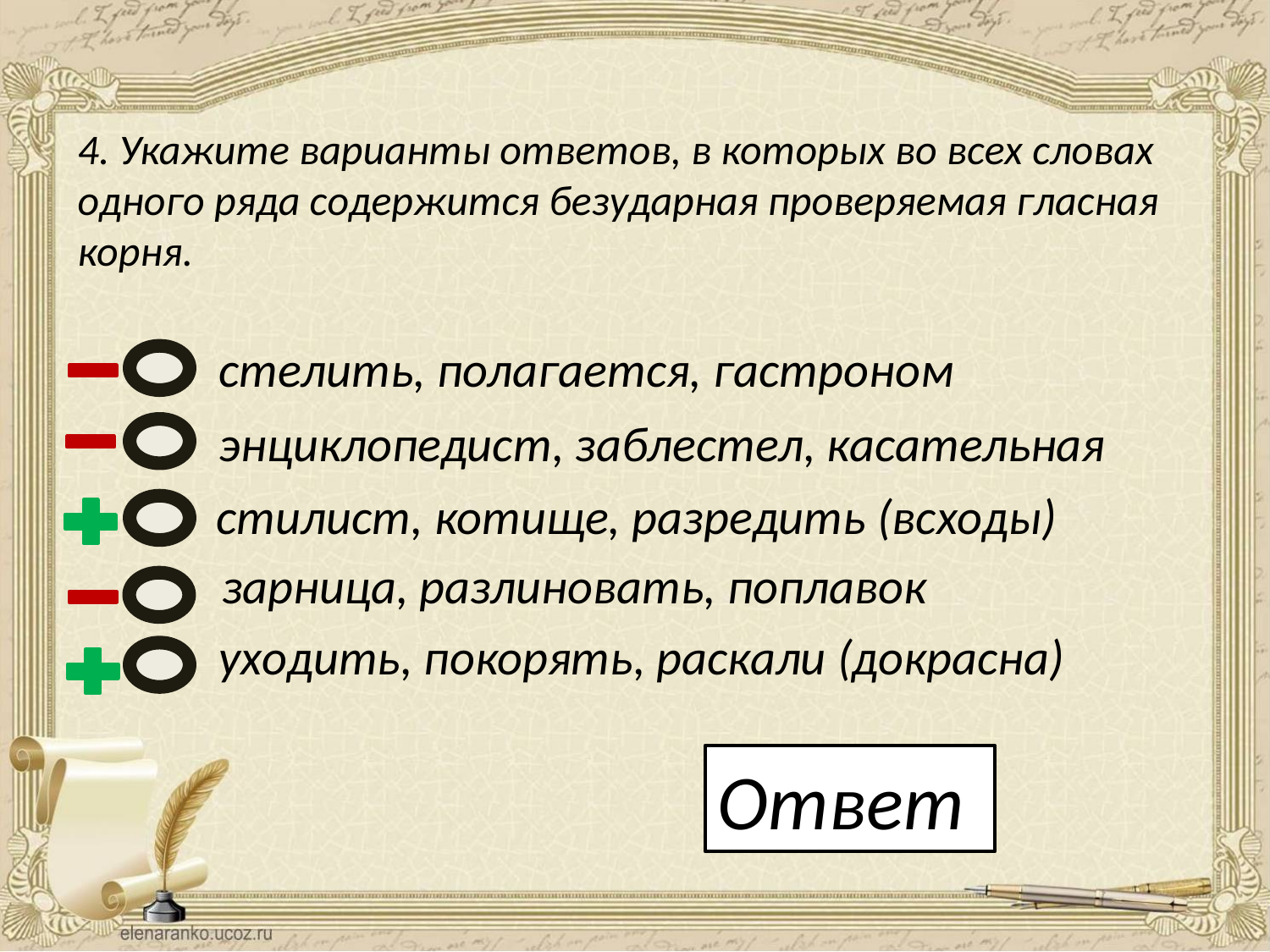

4. Укажите варианты ответов, в которых во всех словах одного ряда содержится безударная проверяемая гласная корня.
 стелить, полагается, гастроном

энциклопедист, заблестел, касательная

стилист, котище, разредить (всходы)

зарница, разлиновать, поплавок

уходить, покорять, раскали (докрасна)

Ответ